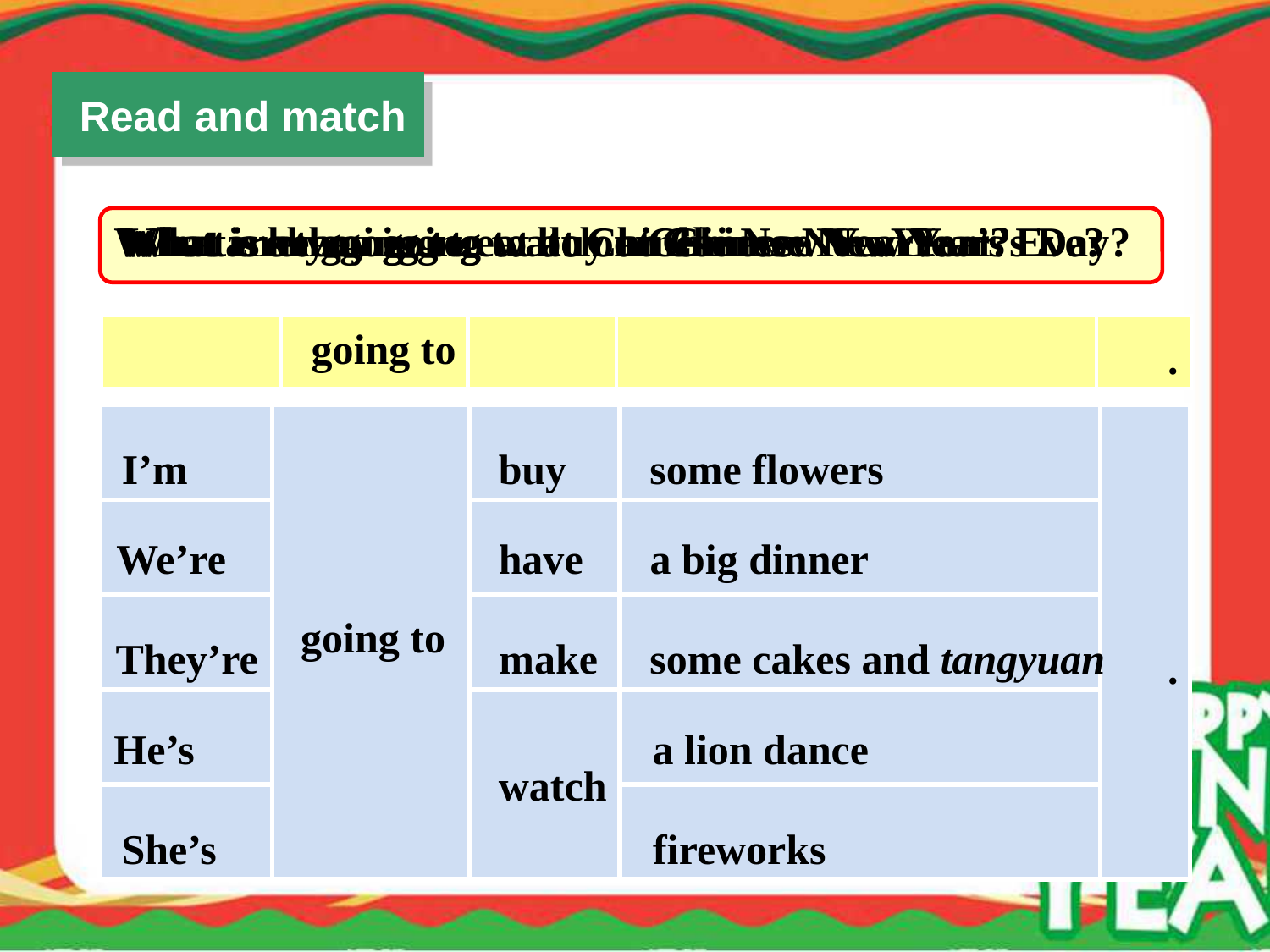

Read and match
 What are you going to do on Chinese New Year’s Eve?

What are they going to buy at Chinese New Year?
What is he going to eat at Chinese New Year?
What is she going to watch on Chinese New Year’s Day?
|  |  |  |  |  |
| --- | --- | --- | --- | --- |
 going to
.
|  |  |  |  |  |
| --- | --- | --- | --- | --- |
|  |  |  |  |  |
|  |  |  |  |  |
|  |  |  |  |  |
|  |  |  |  |  |
I’m
buy
some flowers
We’re
have
a big dinner
going to
They’re
make
some cakes and tangyuan
.
He’s
a lion dance
watch
She’s
fireworks